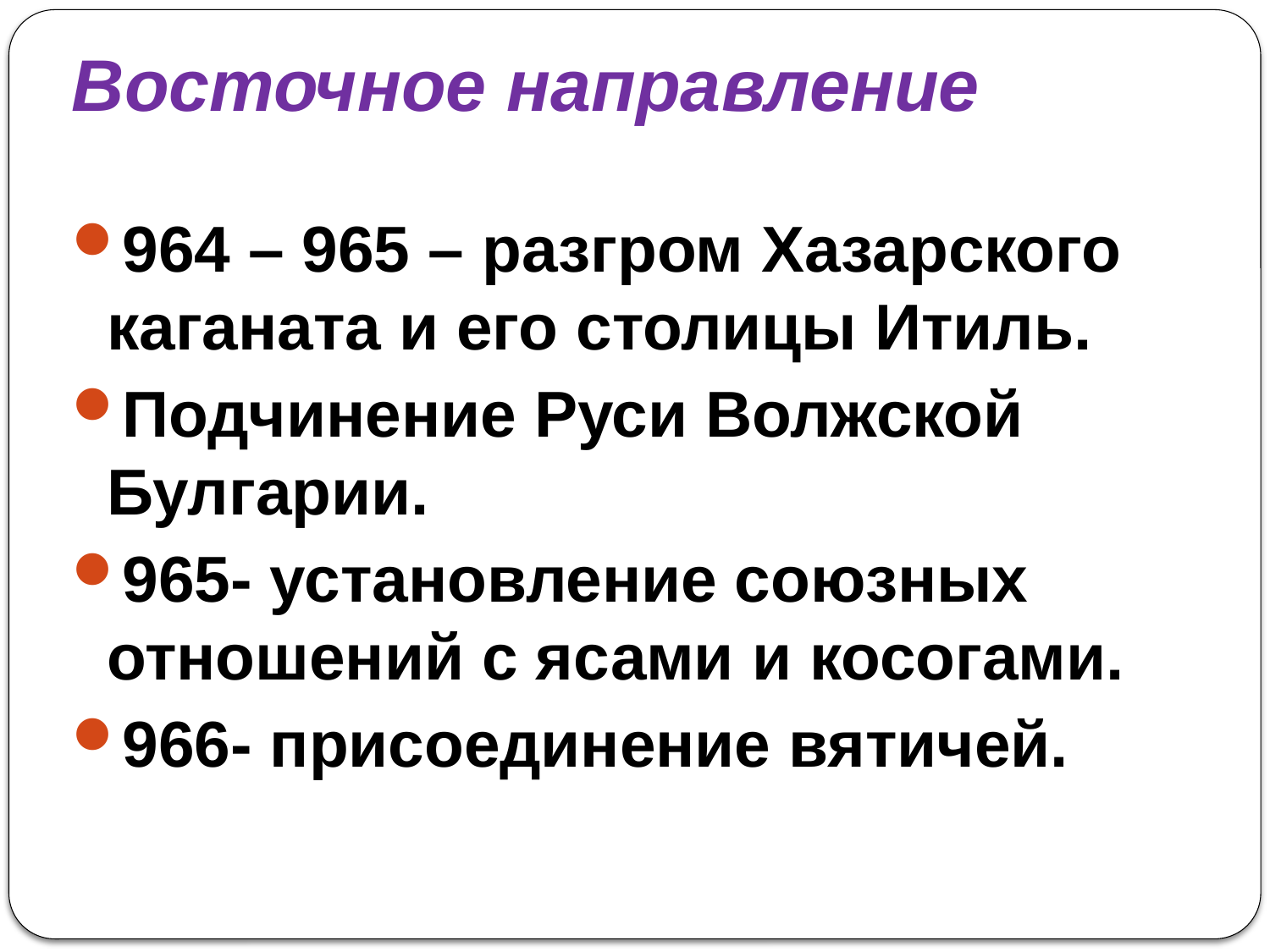

# Восточное направление
964 – 965 – разгром Хазарского каганата и его столицы Итиль.
Подчинение Руси Волжской Булгарии.
965- установление союзных отношений с ясами и косогами.
966- присоединение вятичей.